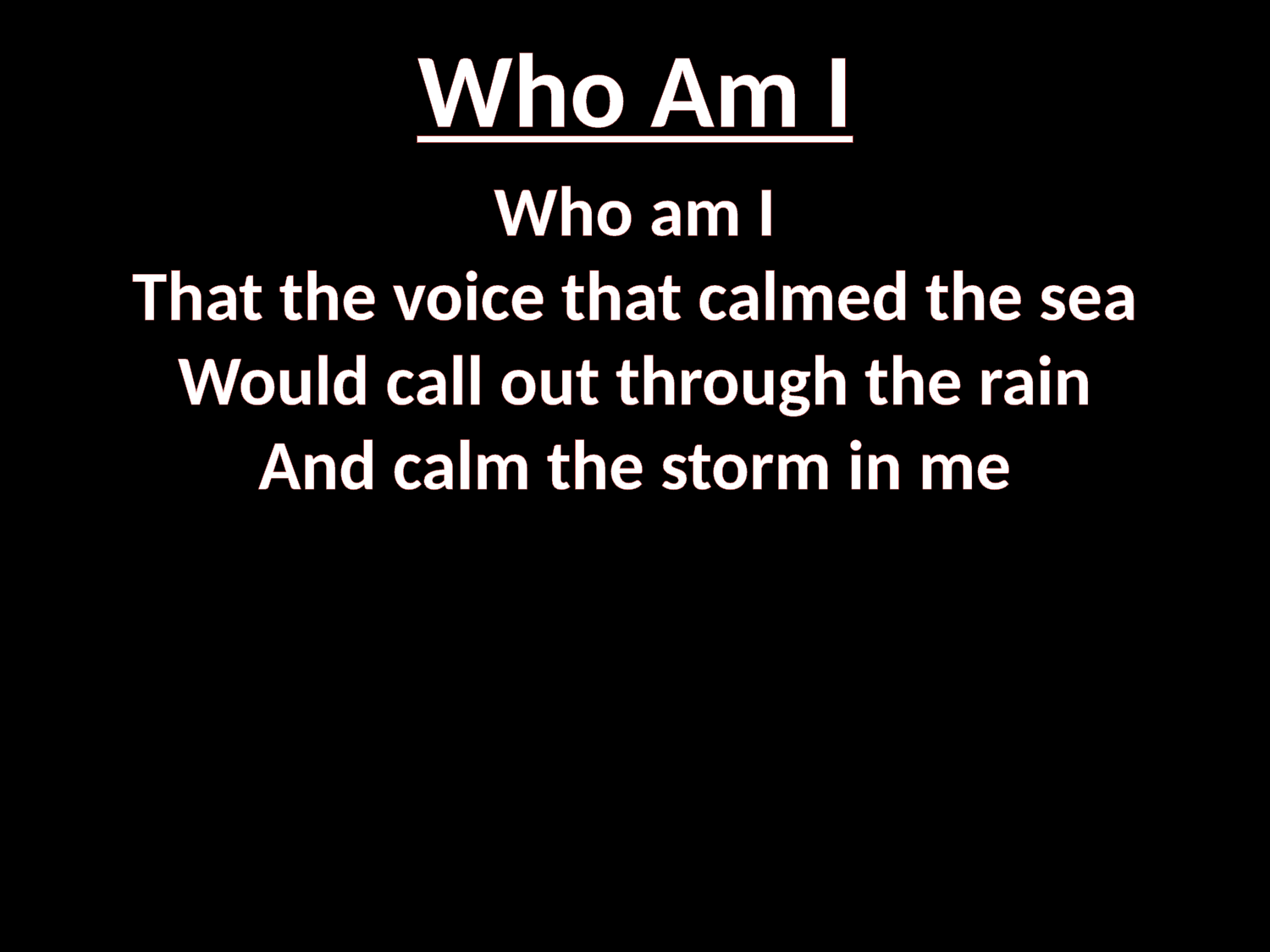

# Who Am I
Who am I
That the voice that calmed the sea
Would call out through the rain
And calm the storm in me